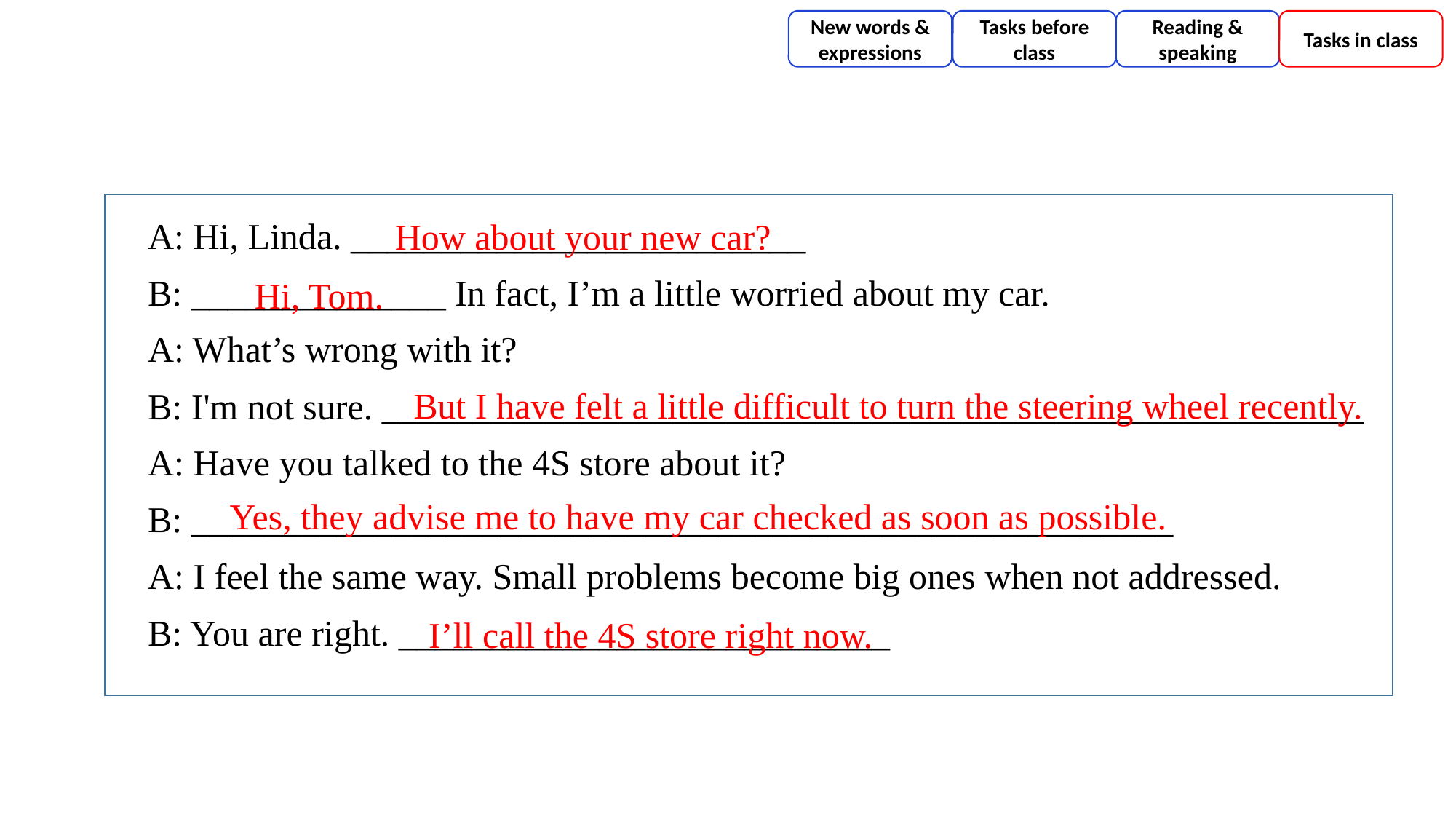

New words & expressions
Tasks before class
Reading & speaking
Tasks in class
A: Hi, Linda. _________________________
B: ______________ In fact, I’m a little worried about my car.
A: What’s wrong with it?
B: I'm not sure. ______________________________________________________
A: Have you talked to the 4S store about it?
B: ______________________________________________________
A: I feel the same way. Small problems become big ones when not addressed.
B: You are right. ___________________________
How about your new car?
Hi, Tom.
But I have felt a little difficult to turn the steering wheel recently.
Yes, they advise me to have my car checked as soon as possible.
I’ll call the 4S store right now.